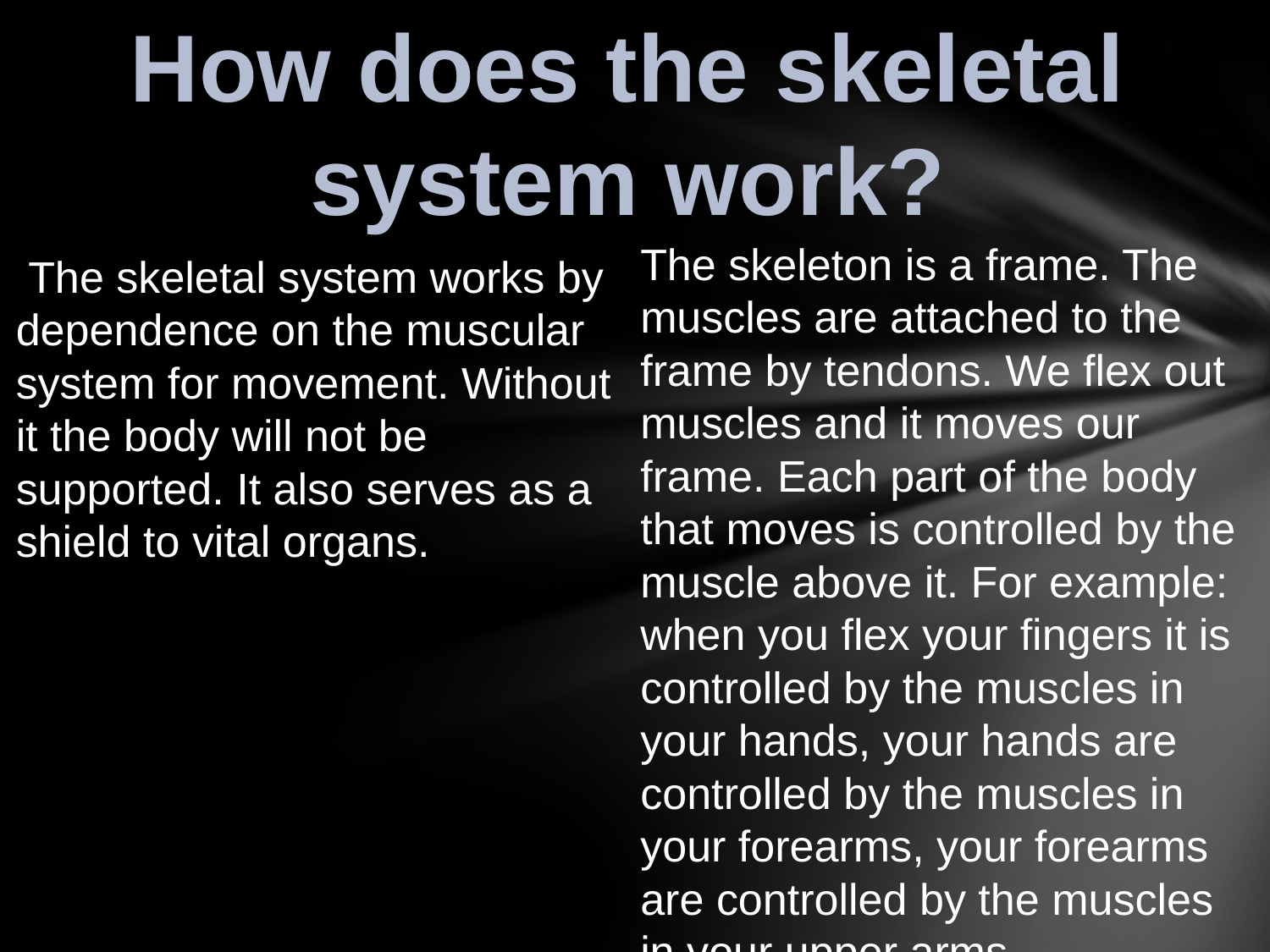

How does the skeletal system work?
The skeleton is a frame. The muscles are attached to the frame by tendons. We flex out muscles and it moves our frame. Each part of the body that moves is controlled by the muscle above it. For example: when you flex your fingers it is controlled by the muscles in your hands, your hands are controlled by the muscles in your forearms, your forearms are controlled by the muscles in your upper arms.
 The skeletal system works by dependence on the muscular system for movement. Without it the body will not be supported. It also serves as a shield to vital organs.